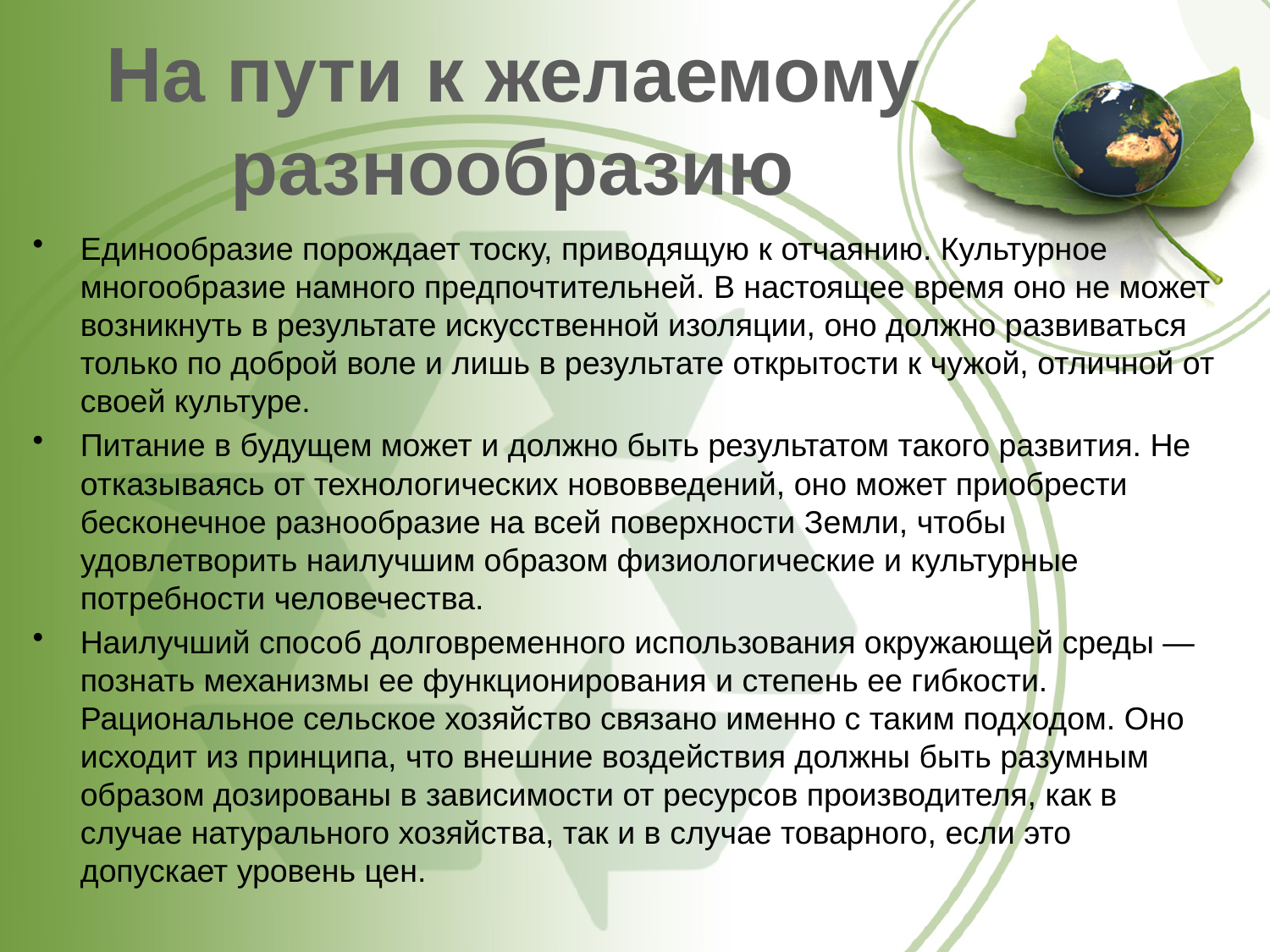

# На пути к желаемому разнообразию
Единообразие порождает тоску, приводящую к отчаянию. Культурное многообразие намного предпочтительней. В настоящее время оно не может возникнуть в результате искусственной изоляции, оно должно развиваться только по доброй воле и лишь в результате открытости к чужой, отличной от своей культуре.
Питание в будущем может и должно быть результатом такого развития. Не отказываясь от технологических нововведений, оно может приобрести бесконечное разнообразие на всей поверхности Земли, чтобы удовлетворить наилучшим образом физиологические и культурные потребности человечества.
Наилучший способ долговременного использования окружающей среды — познать механизмы ее функционирования и степень ее гибкости. Рациональное сельское хозяйство связано именно с таким подходом. Оно исходит из принципа, что внешние воздействия должны быть разумным образом дозированы в зависимости от ресурсов производителя, как в случае натурального хозяйства, так и в случае товарного, если это допускает уровень цен.